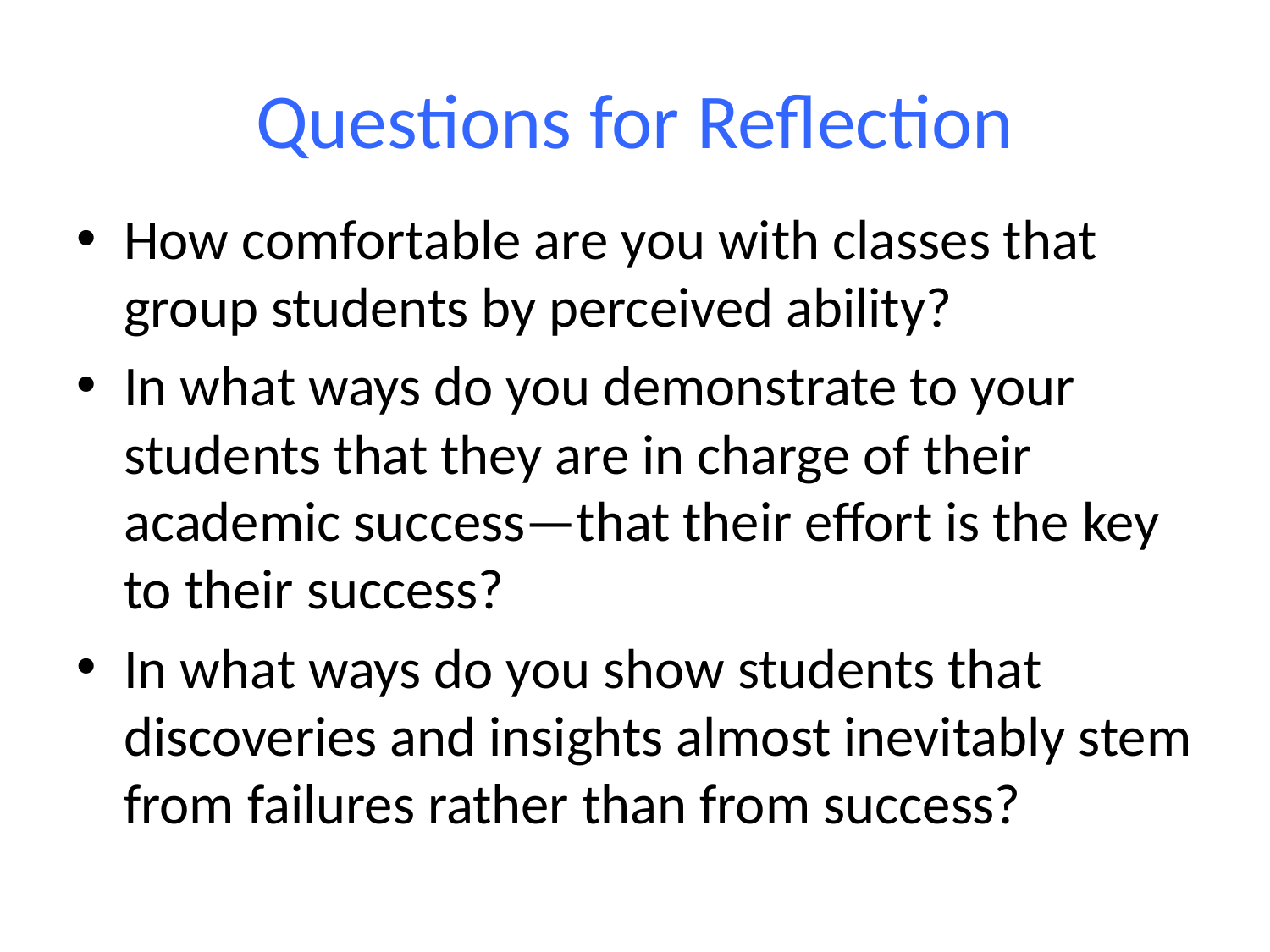

# Questions for Reflection
How comfortable are you with classes that group students by perceived ability?
In what ways do you demonstrate to your students that they are in charge of their academic success—that their effort is the key to their success?
In what ways do you show students that discoveries and insights almost inevitably stem from failures rather than from success?